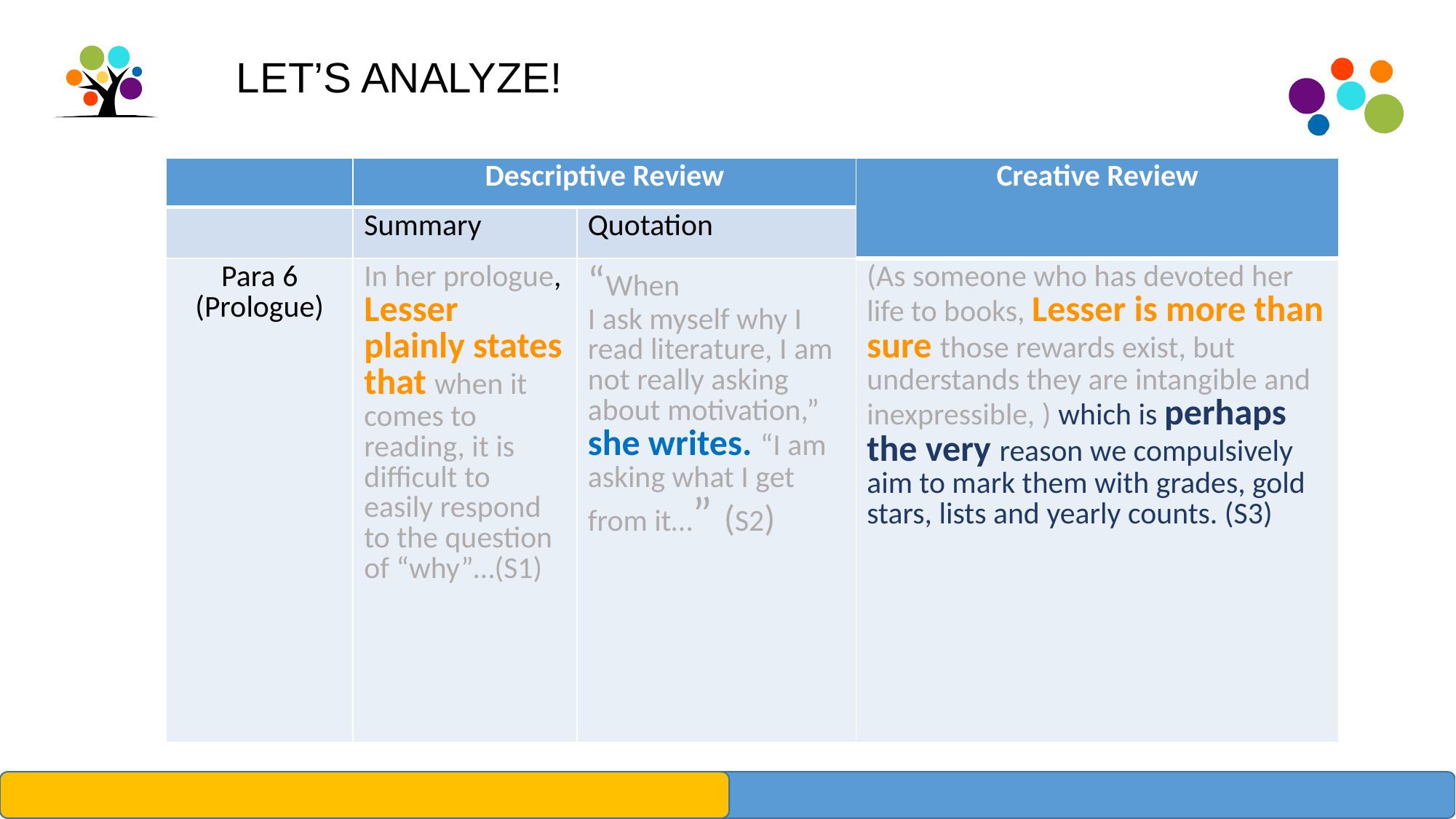

LET’S ANALYZE!
|  | Descriptive Review |  | Creative Review |
| --- | --- | --- | --- |
|  | Summary | Quotation |  |
| Para 6 (Prologue) | In her prologue, Lesser plainly states that when it comes to reading, it is difficult to easily respond to the question of “why”…(S1) | “When I ask myself why I read literature, I am not really asking about motivation,” she writes. “I am asking what I get from it…” (S2) | (As someone who has devoted her life to books, Lesser is more than sure those rewards exist, but understands they are intangible and inexpressible, ) which is perhaps the very reason we compulsively aim to mark them with grades, gold stars, lists and yearly counts. (S3) |